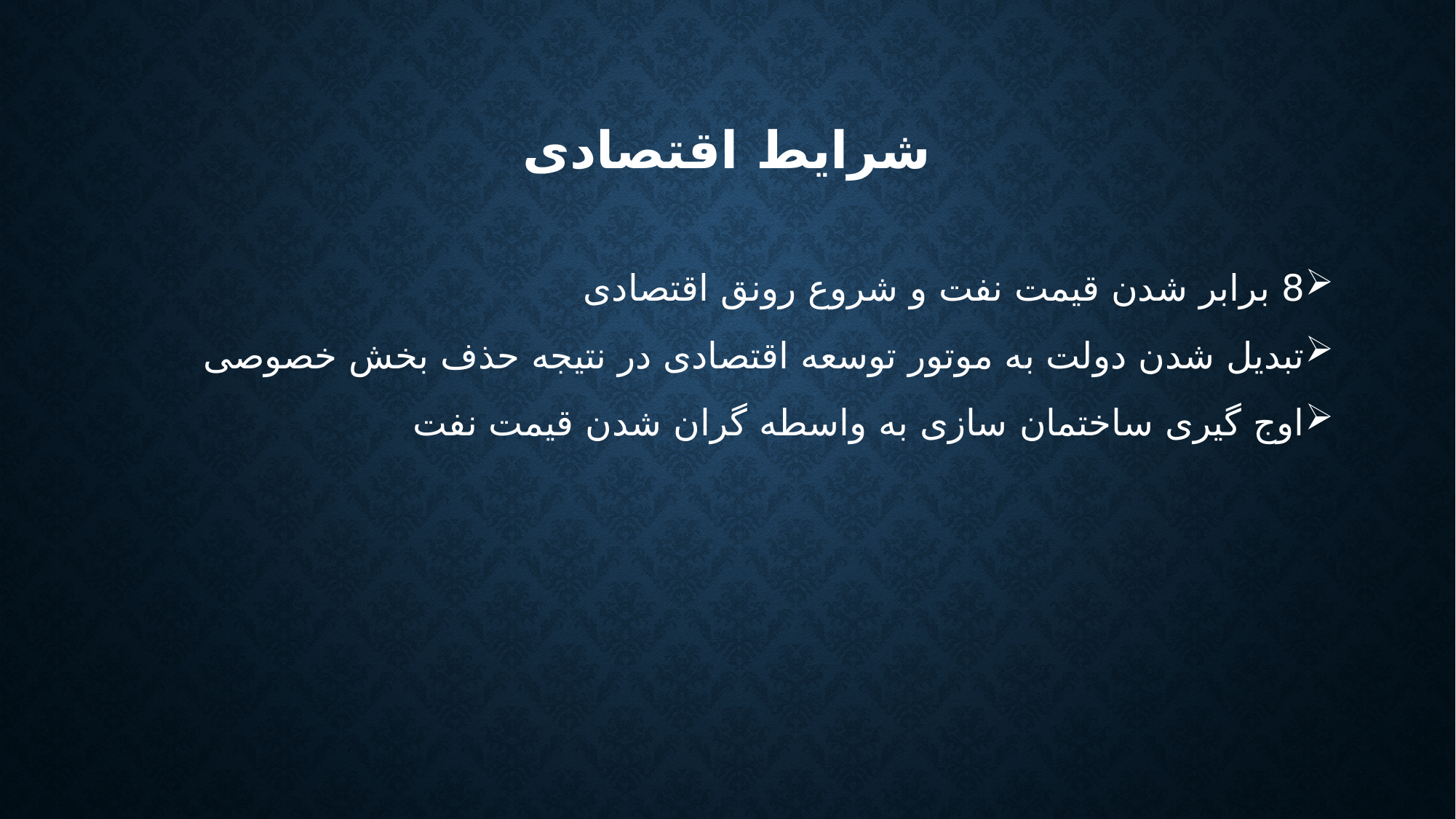

# شرایط اقتصادی
8 برابر شدن قیمت نفت و شروع رونق اقتصادی
تبدیل شدن دولت به موتور توسعه اقتصادی در نتیجه حذف بخش خصوصی
اوج گیری ساختمان سازی به واسطه گران شدن قیمت نفت